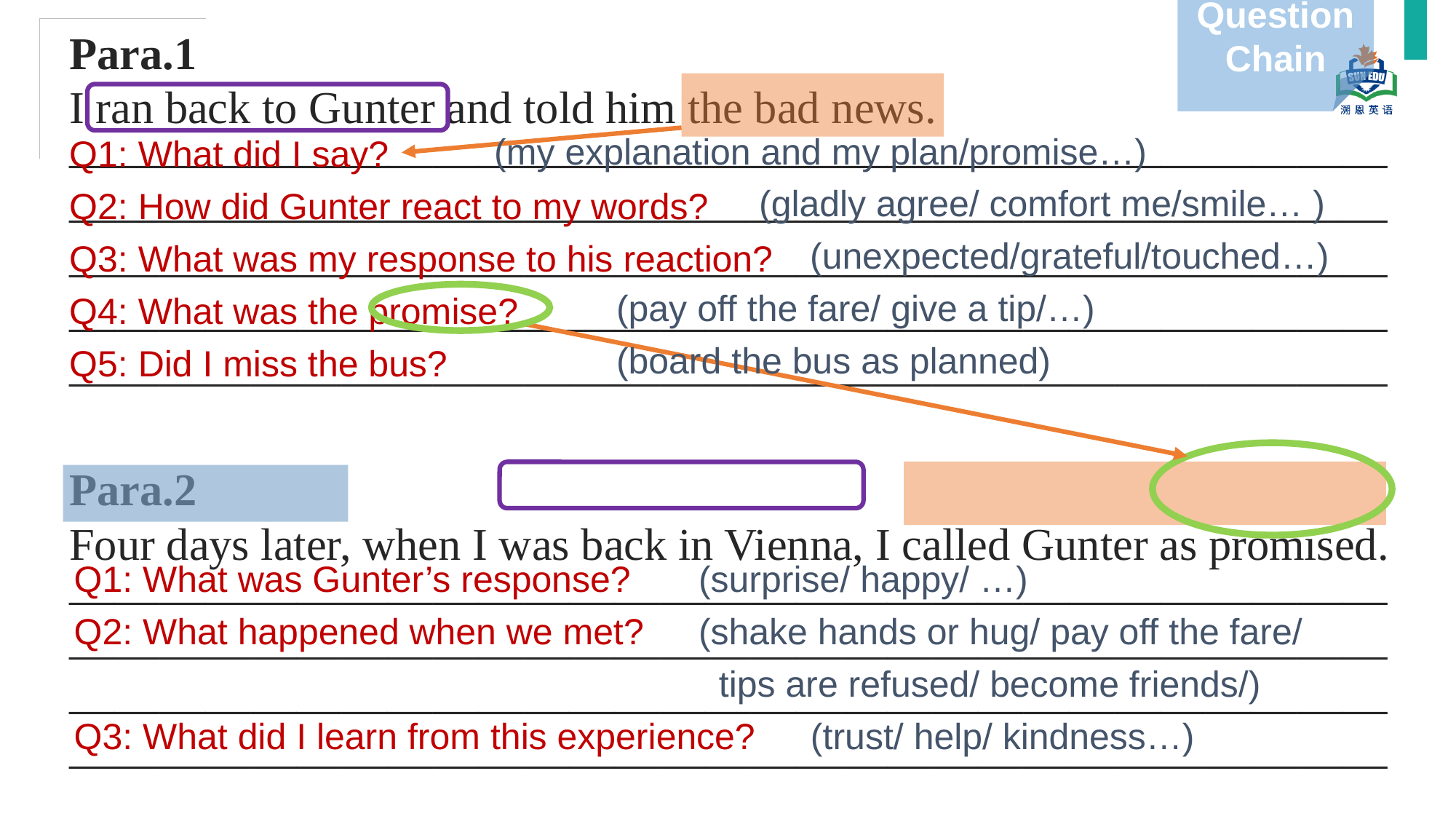

Question Chain
Para.1
I ran back to Gunter and told him the bad news.
—————————————————————————————————————————————————————————————————————————————————————————————————————————————————————————————————————————————————
Para.2
Four days later, when I was back in Vienna, I called Gunter as promised.
————————————————————————————————————————————————————————————————————————————————————————————————————————————————————————————————————————————————— _

 (my explanation and my plan/promise…)
                           (gladly agree/ comfort me/smile… )
                                (unexpected/grateful/touched…)
             (pay off the fare/ give a tip/…)
             (board the bus as planned)
Q1: What did I say?
Q2: How did Gunter react to my words?
Q3: What was my response to his reaction?
Q4: What was the promise?
Q5: Did I miss the bus?

   (surprise/ happy/ …)
   (shake hands or hug/ pay off the fare/
     tips are refused/ become friends/)
              (trust/ help/ kindness…)
Q1: What was Gunter’s response?
Q2: What happened when we met?

Q3: What did I learn from this experience?